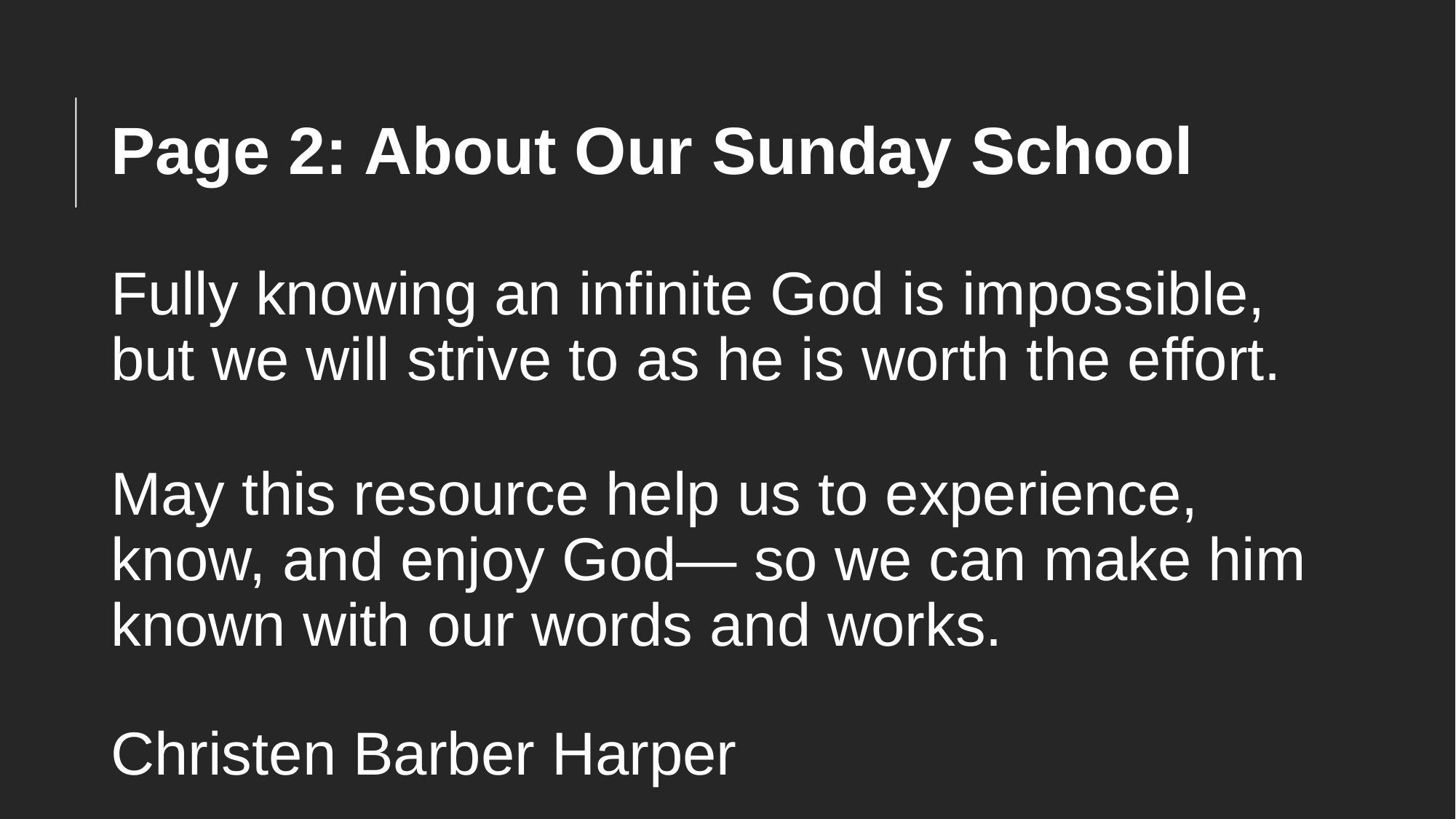

# Page 2: About Our Sunday School
Fully knowing an infinite God is impossible, but we will strive to as he is worth the effort.

May this resource help us to experience, know, and enjoy God— so we can make him known with our words and works.

Christen Barber Harper